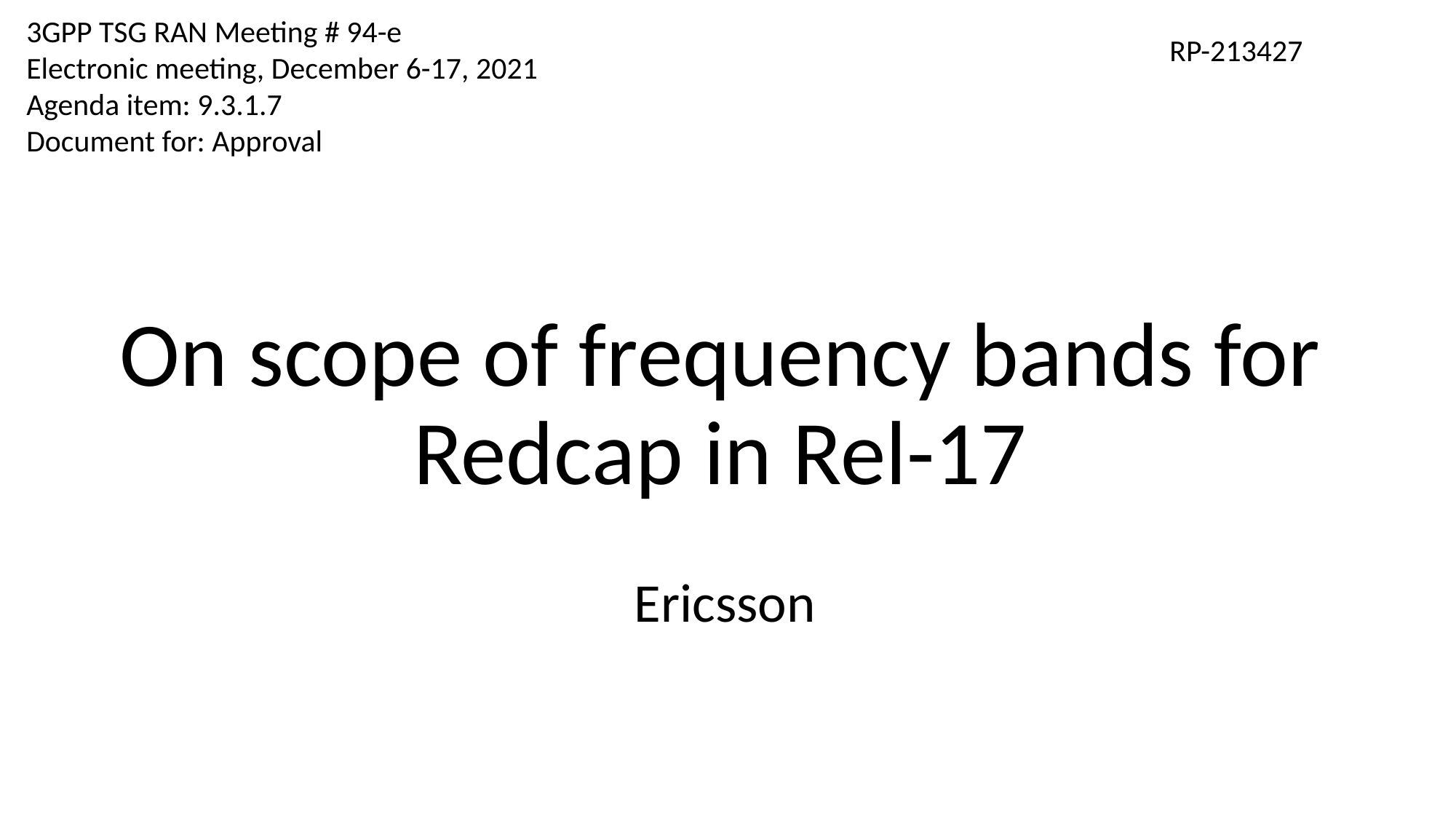

3GPP TSG RAN Meeting # 94-e
Electronic meeting, December 6-17, 2021
Agenda item: 9.3.1.7
Document for: Approval
RP-213427
# On scope of frequency bands for Redcap in Rel-17
Ericsson